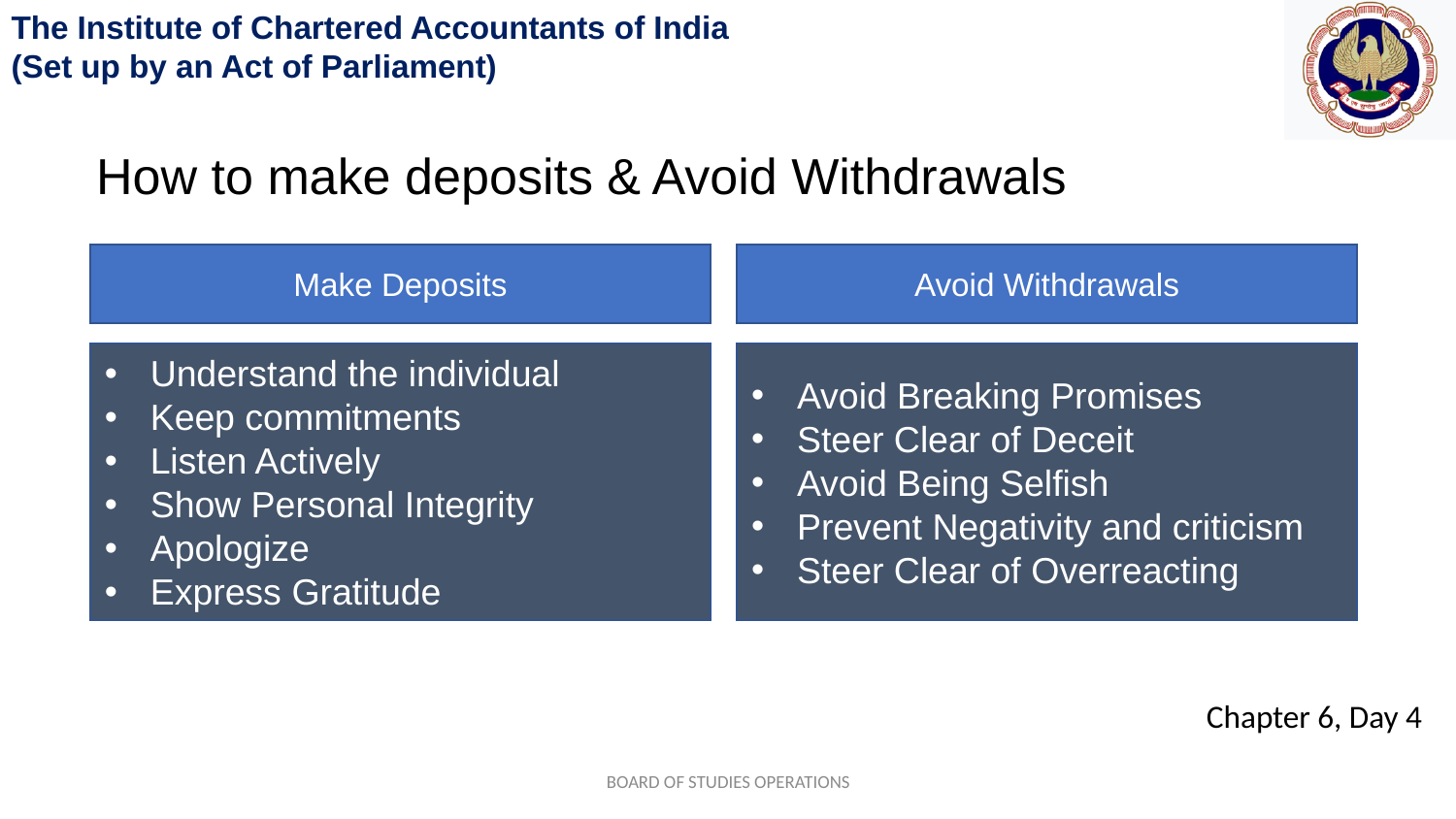

How to make deposits & Avoid Withdrawals

Make Deposits
Avoid Withdrawals
Understand the individual
Keep commitments
Listen Actively
Show Personal Integrity
Apologize
Express Gratitude
Avoid Breaking Promises
Steer Clear of Deceit
Avoid Being Selfish
Prevent Negativity and criticism
Steer Clear of Overreacting
BOARD OF STUDIES OPERATIONS